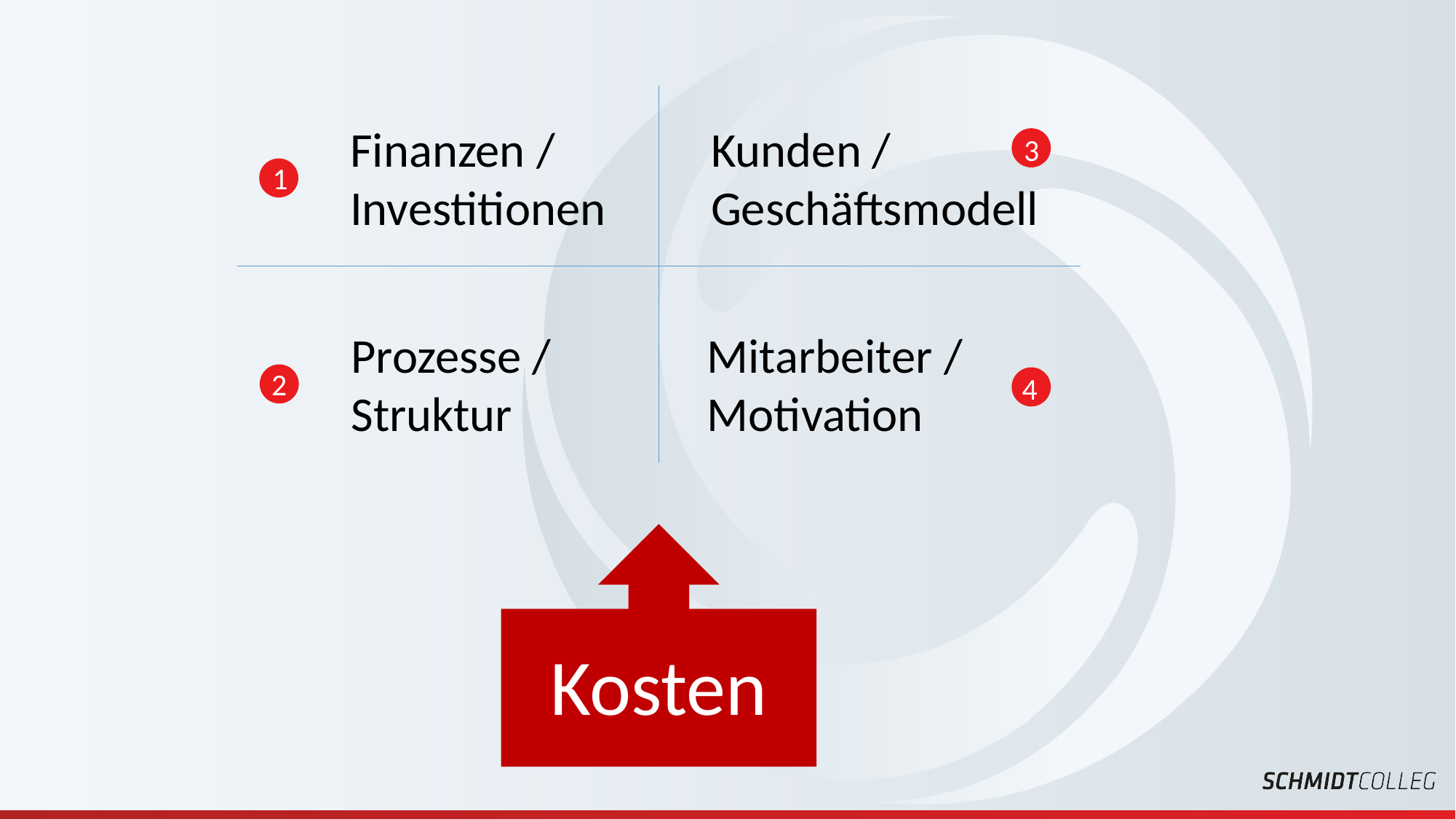

Finanzen /
Investitionen
Kunden /
Geschäftsmodell
3

1

Prozesse /
Struktur
Mitarbeiter /
Motivation
2

4

Kosten